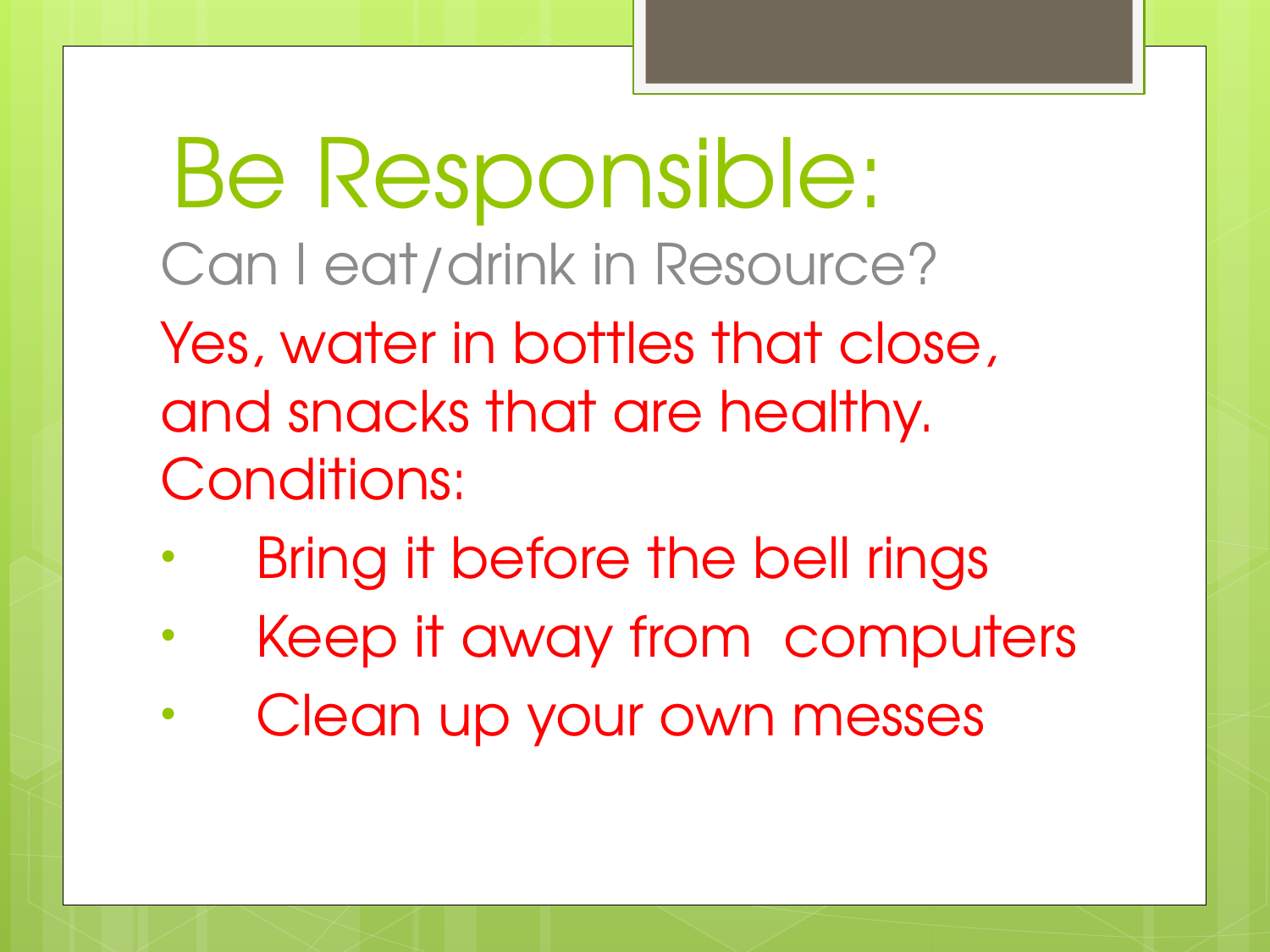

# Be Responsible:
Can I eat/drink in Resource?
Yes, water in bottles that close, and snacks that are healthy. Conditions:
Bring it before the bell rings
Keep it away from  computers
Clean up your own messes